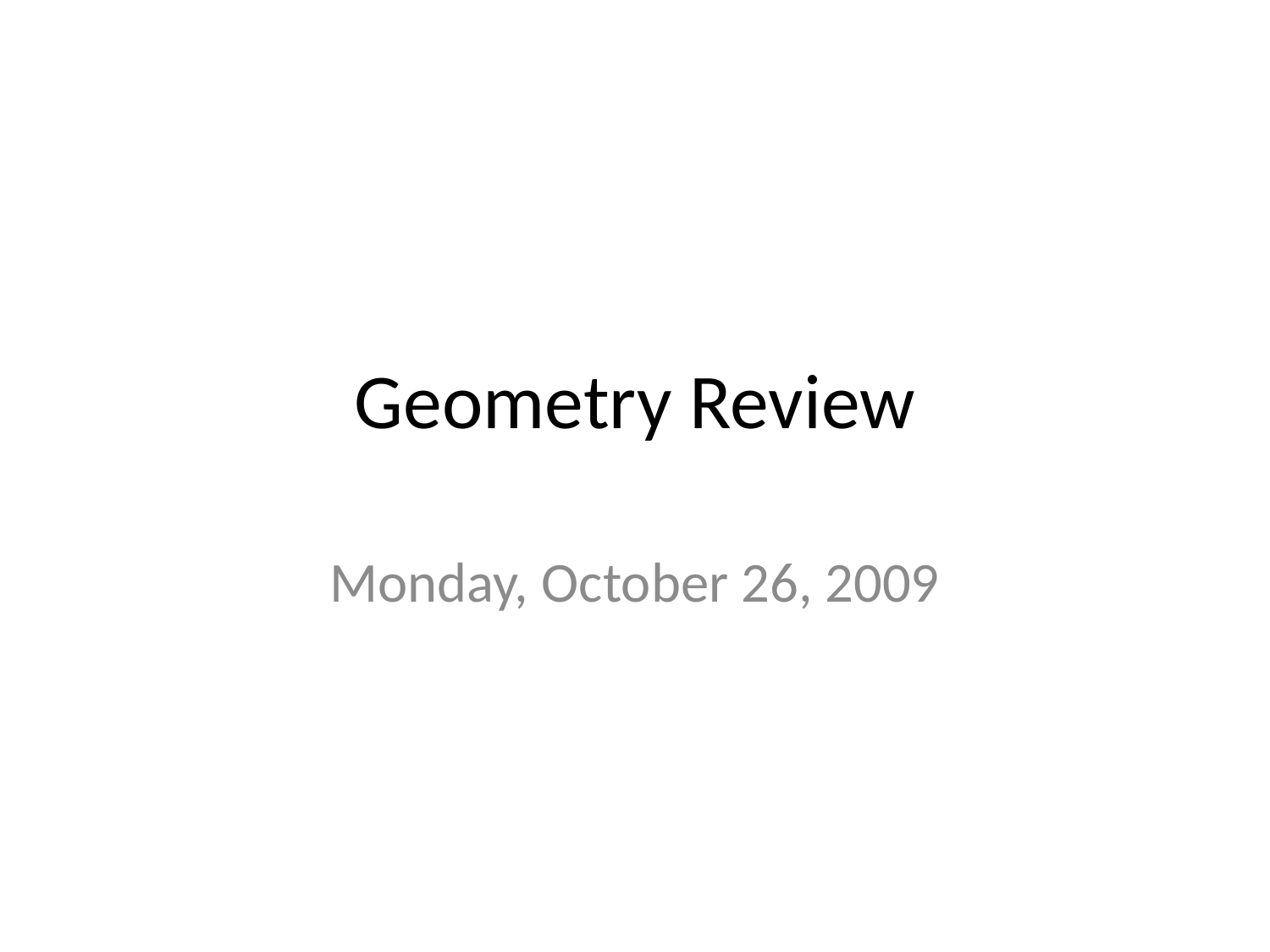

# Geometry Review
Monday, October 26, 2009